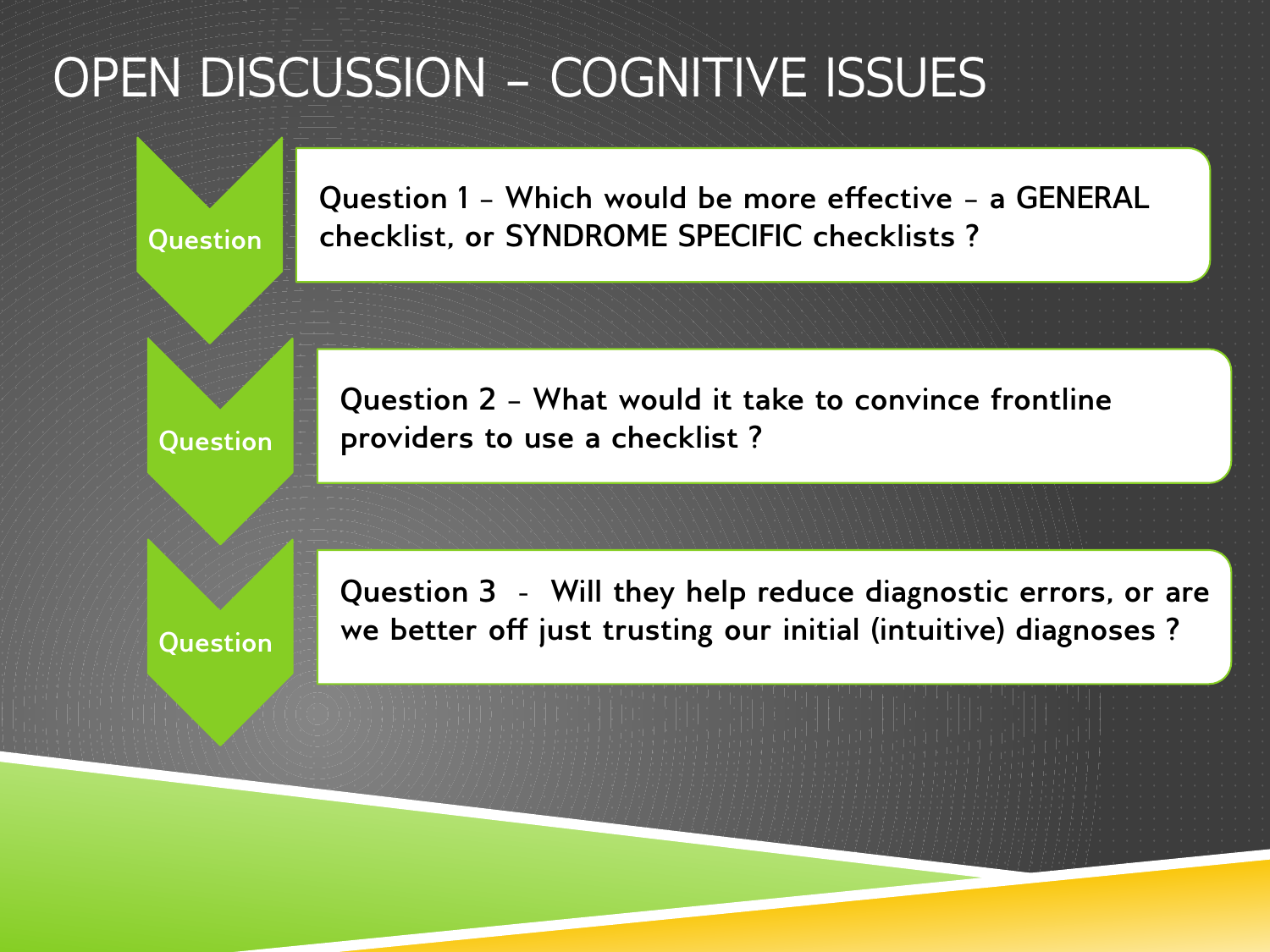

# OPEN DISCUSSION – COGNITIVE ISSUES
Question
Question 1 – Which would be more effective – a GENERAL checklist, or SYNDROME SPECIFIC checklists ?
Question
Question 2 – What would it take to convince frontline providers to use a checklist ?
Question

Question 3  -  Will they help reduce diagnostic errors, or are we better off just trusting our initial (intuitive) diagnoses ?